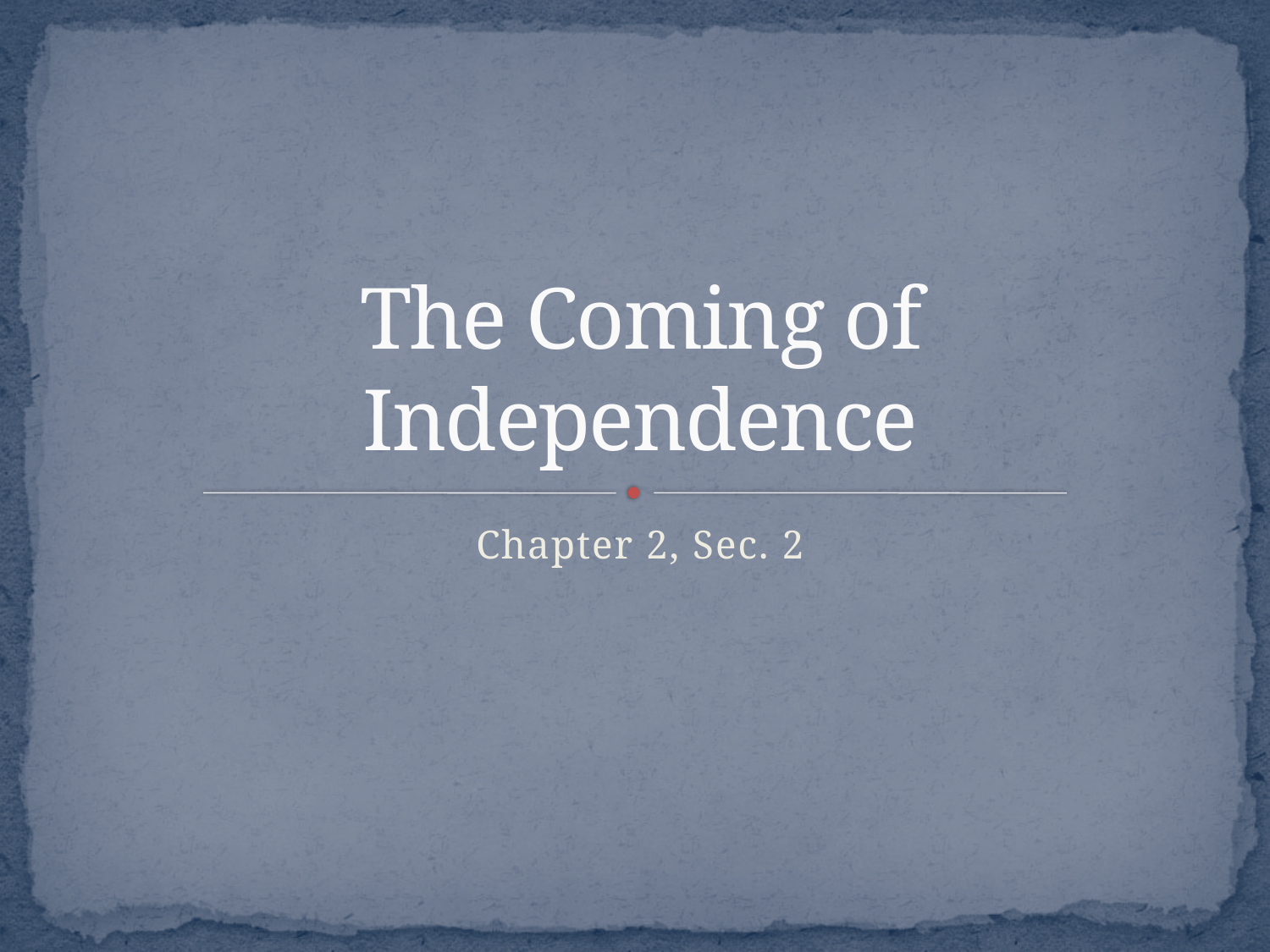

# The Coming of Independence
Chapter 2, Sec. 2